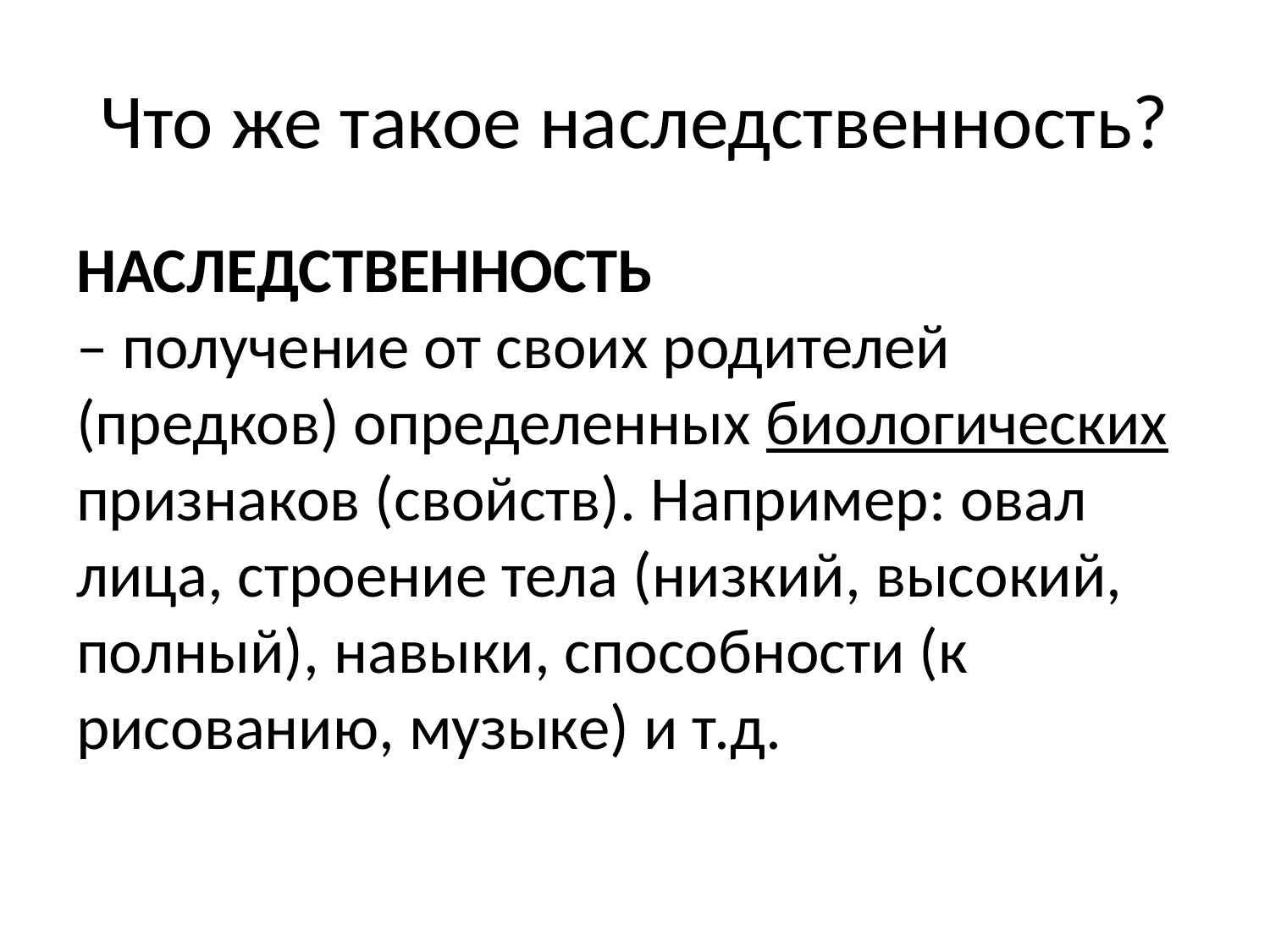

# Что же такое наследственность?
НАСЛЕДСТВЕННОСТЬ
– получение от своих родителей (предков) определенных биологических признаков (свойств). Например: овал лица, строение тела (низкий, высокий, полный), навыки, способности (к рисованию, музыке) и т.д.